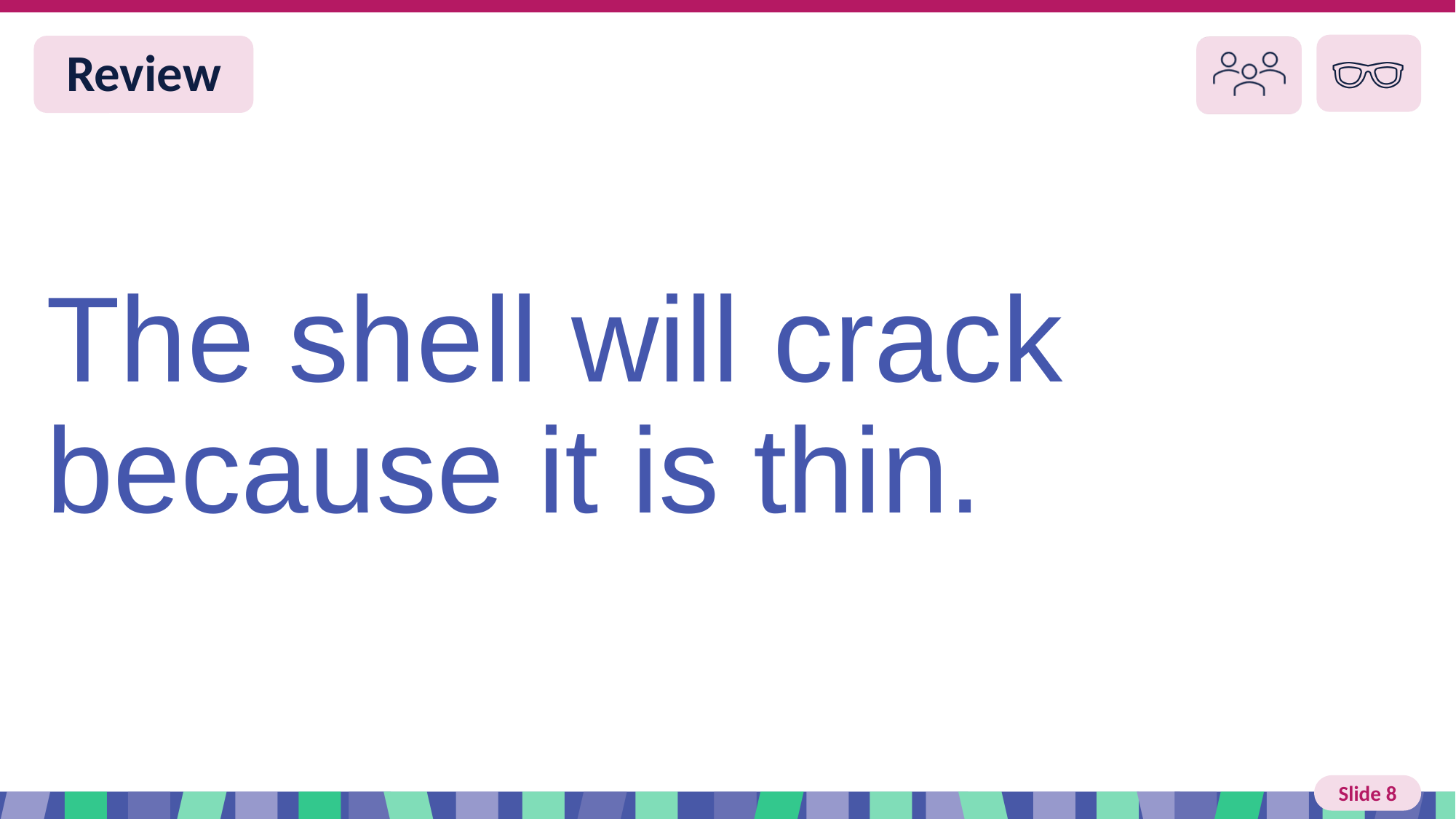

# Slide 9 Review
The shell will crack because it is thin.